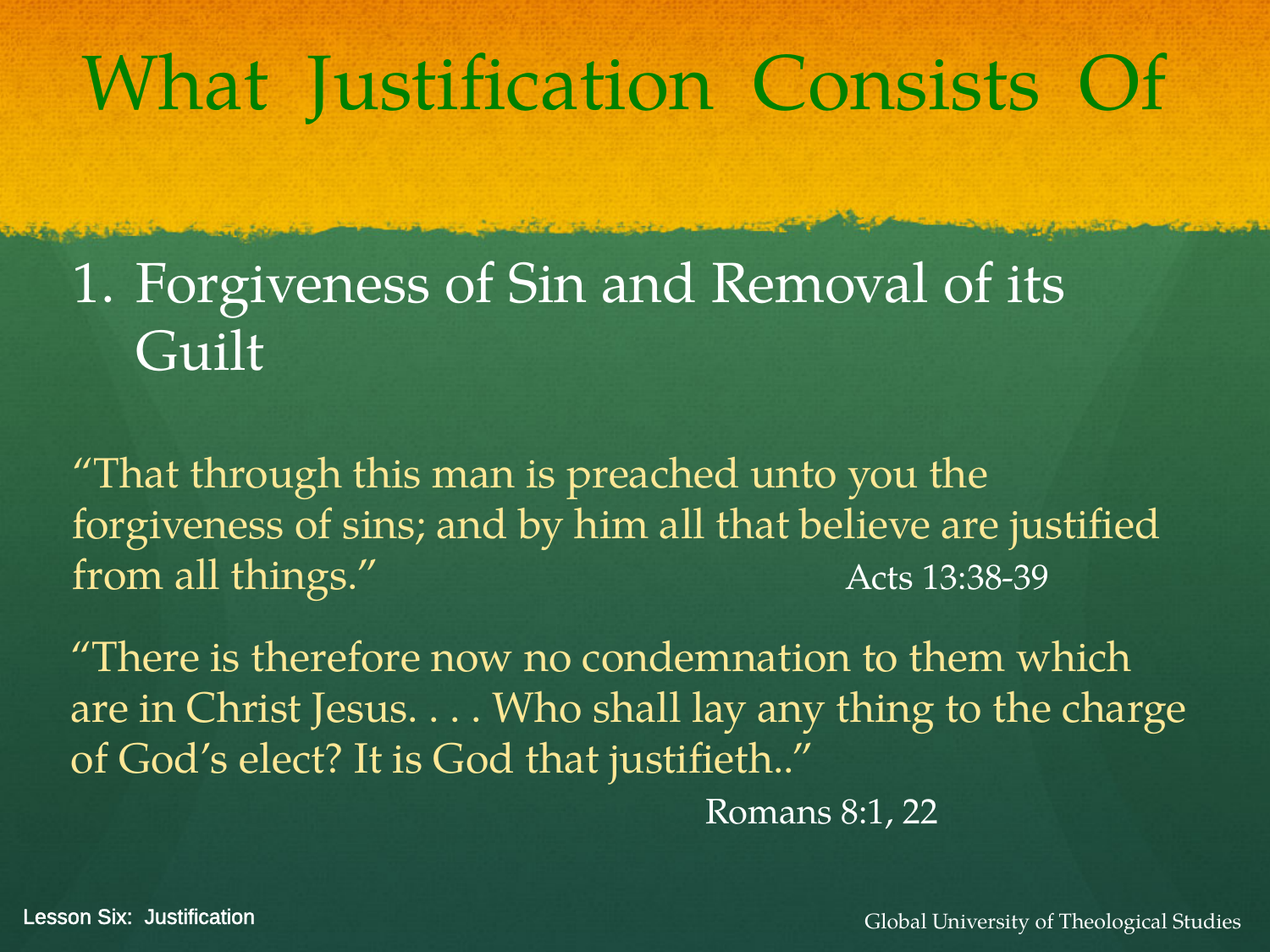

What  Justification  Consists  Of
Forgiveness of Sin and Removal of its Guilt
“That through this man is preached unto you the forgiveness of sins; and by him all that believe are justified from all things.”           			 Acts 13:38-39
“There is therefore now no condemnation to them which are in Christ Jesus. . . . Who shall lay any thing to the charge of God’s elect? It is God that justifieth..”           			 				Romans 8:1, 22
Global University of Theological Studies
Lesson Six:  Justification